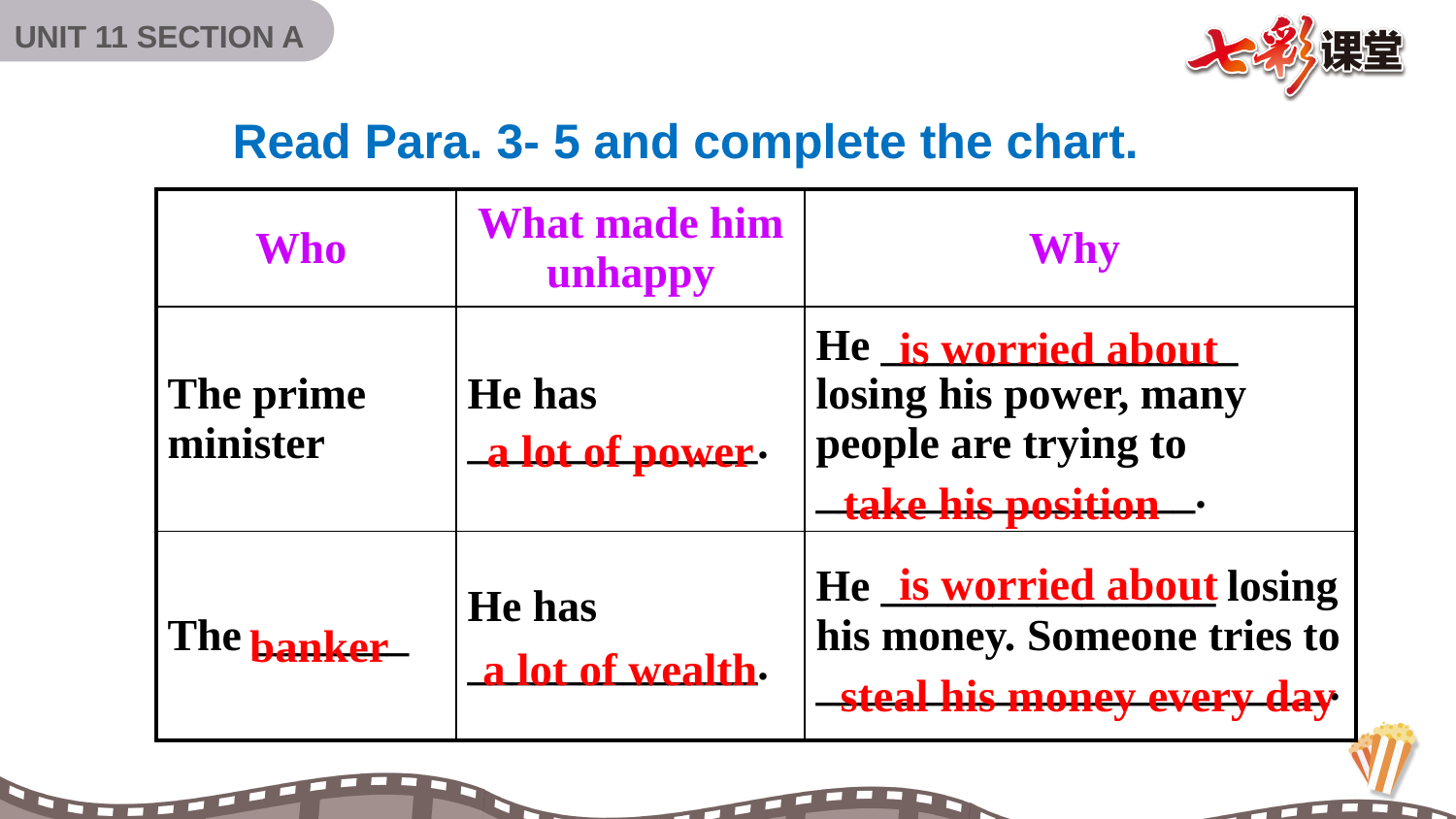

Read Para. 3- 5 and complete the chart.
| Who | What made him unhappy | Why |
| --- | --- | --- |
| The prime minister | He has \_\_\_\_\_\_\_\_\_\_\_\_\_. | He \_\_\_\_\_\_\_\_\_\_\_\_\_\_\_\_ losing his power, many people are trying to \_\_\_\_\_\_\_\_\_\_\_\_\_\_\_\_\_. |
| The \_\_\_\_\_\_\_ | He has \_\_\_\_\_\_\_\_\_\_\_\_\_. | He \_\_\_\_\_\_\_\_\_\_\_\_\_\_\_ losing his money. Someone tries to \_\_\_\_\_\_\_\_\_\_\_\_\_\_\_\_\_\_\_\_\_\_\_. |
is worried about
a lot of power
take his position
is worried about
banker
a lot of wealth
steal his money every day